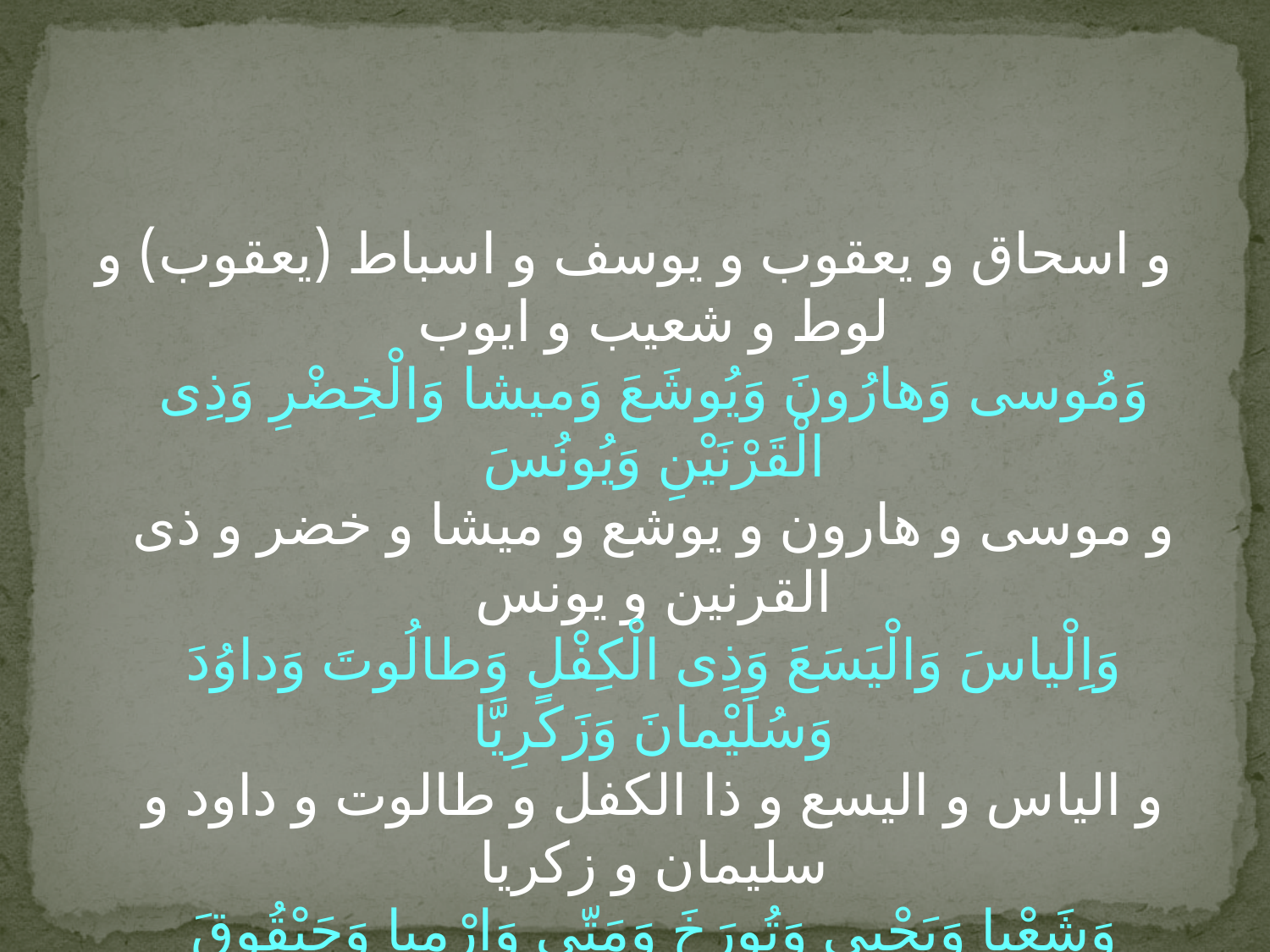

#
و اسحاق و یعقوب و یوسف و اسباط (یعقوب) و لوط و شعیب و ایوب‏
وَمُوسى‏ وَهارُونَ وَیُوشَعَ وَمیشا وَالْخِضْرِ وَذِى الْقَرْنَیْنِ وَیُونُسَ
و موسى و هارون و یوشع و میشا و خضر و ذى القرنین و یونس‏
وَاِلْیاسَ وَالْیَسَعَ وَذِى الْکِفْلِ وَطالُوتَ وَداوُدَ وَسُلَیْمانَ وَزَکَرِیَّا
و الیاس و الیسع و ذا الکفل و طالوت و داود و سلیمان و زکریا
وَشَعْیا وَیَحْیى‏ وَتُورَخَ وَمَتّى‏ وَاِرْمِیا وَحَیْقُوقَ وَدانِیالَ وَعُزَیْرٍ